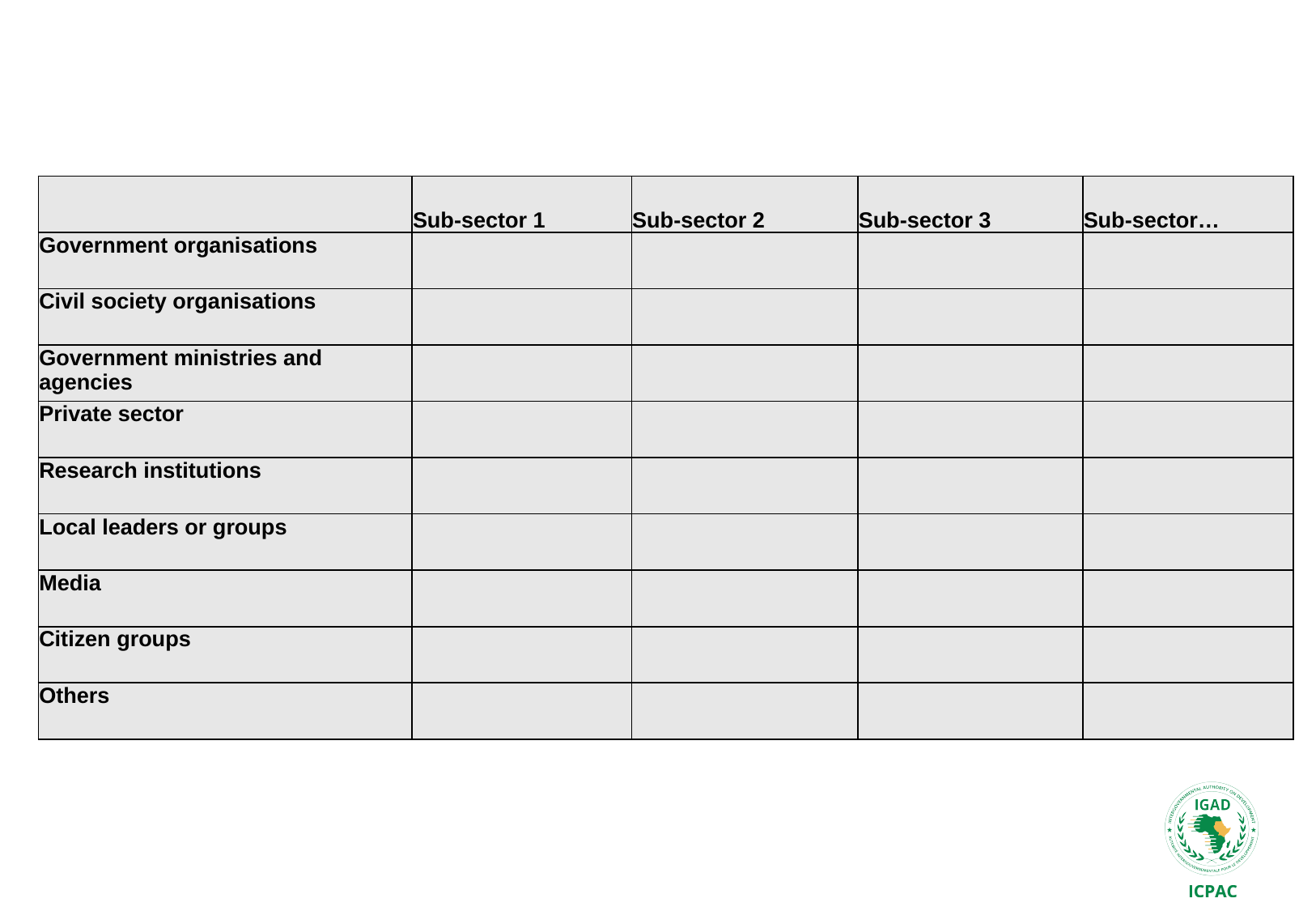

|  | Sub-sector 1 | Sub-sector 2 | Sub-sector 3 | Sub-sector… |
| --- | --- | --- | --- | --- |
| Government organisations |  |  |  |  |
| Civil society organisations |  |  |  |  |
| Government ministries and agencies |  |  |  |  |
| Private sector |  |  |  |  |
| Research institutions |  |  |  |  |
| Local leaders or groups |  |  |  |  |
| Media |  |  |  |  |
| Citizen groups |  |  |  |  |
| Others |  |  |  |  |